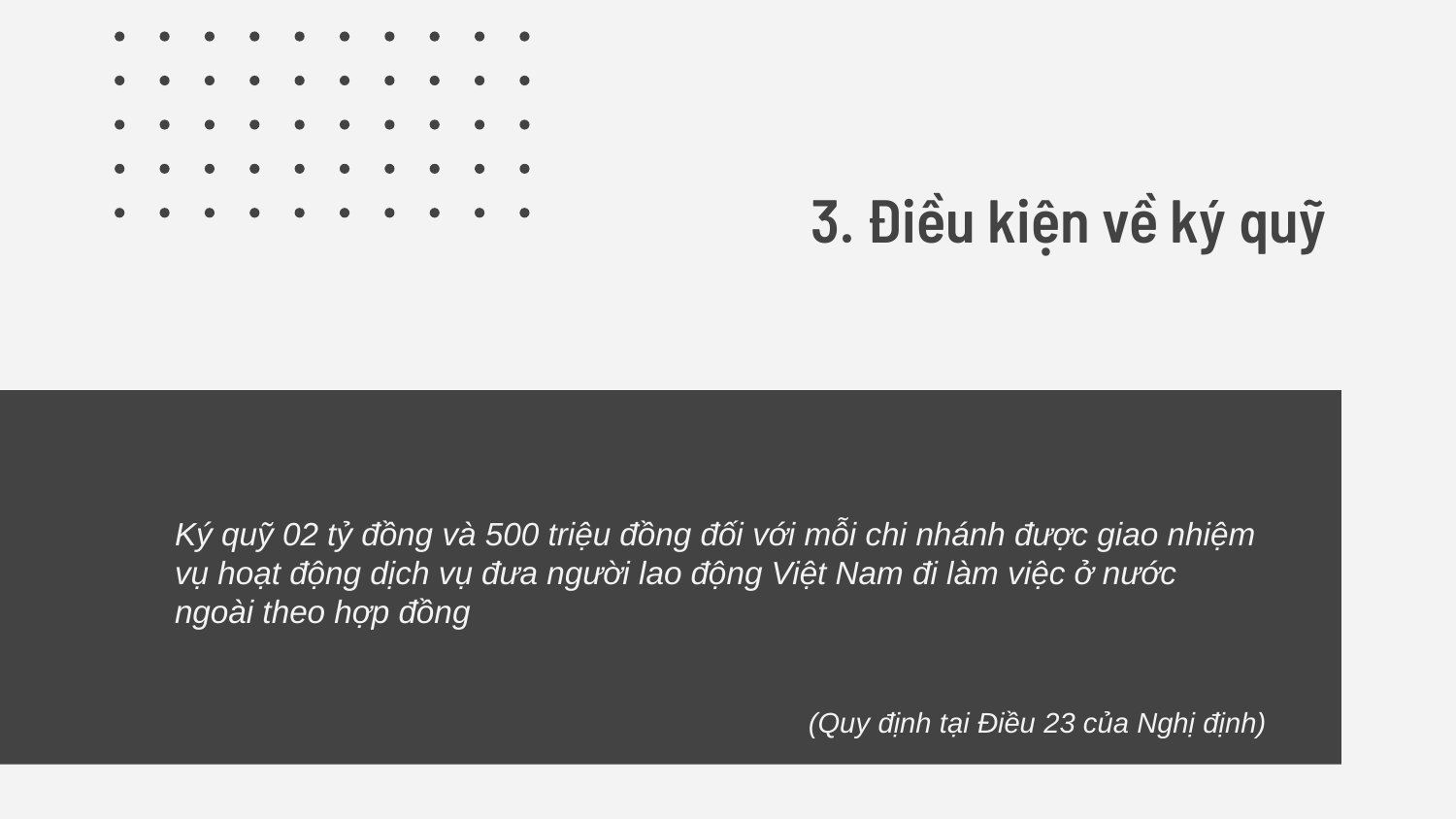

# 3. Điều kiện về ký quỹ

Ký quỹ 02 tỷ đồng và 500 triệu đồng đối với mỗi chi nhánh được giao nhiệm vụ hoạt động dịch vụ đưa người lao động Việt Nam đi làm việc ở nước ngoài theo hợp đồng
(Quy định tại Điều 23 của Nghị định)